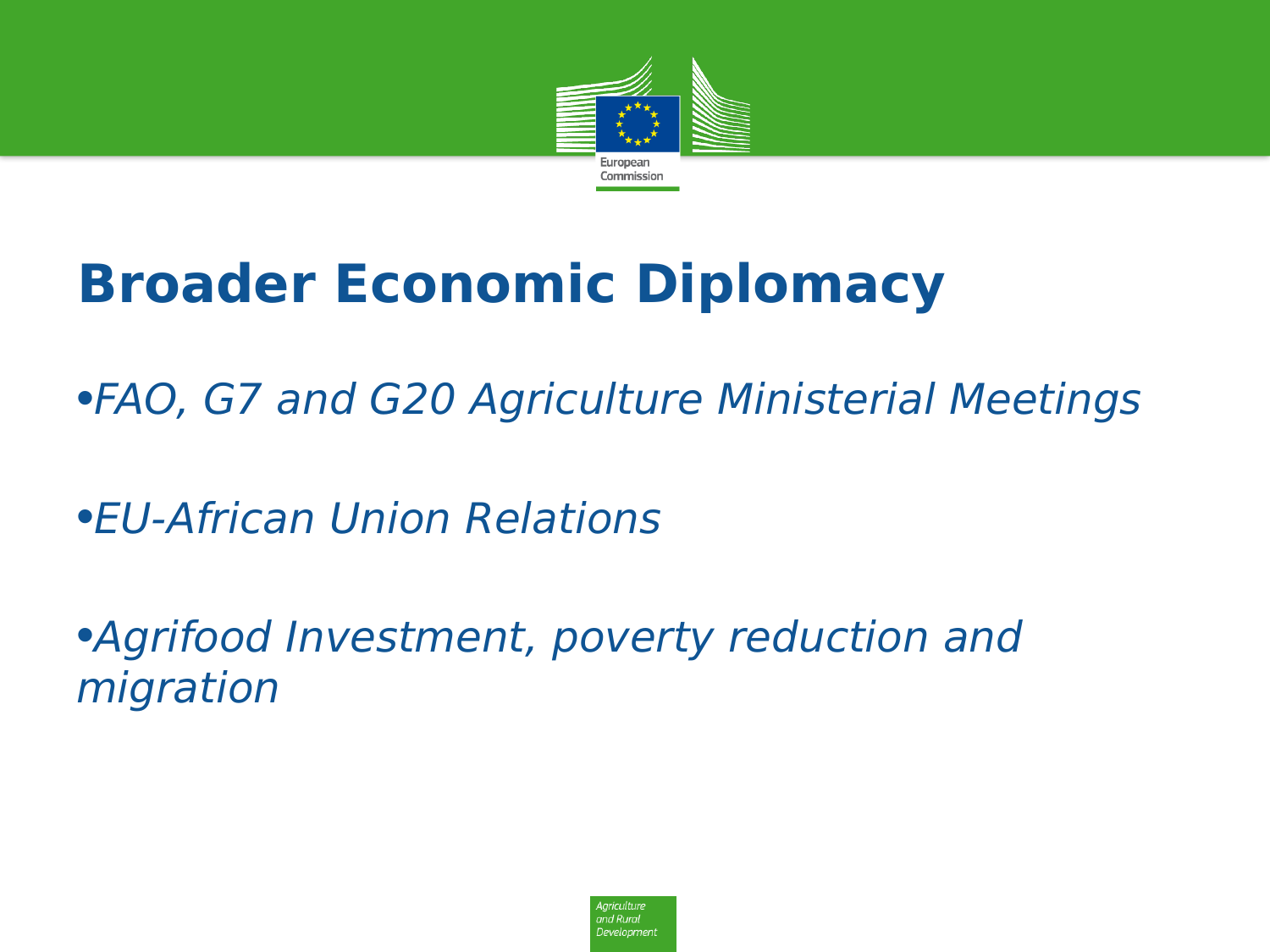

# Broader Economic Diplomacy
FAO, G7 and G20 Agriculture Ministerial Meetings

EU-African Union Relations

Agrifood Investment, poverty reduction and migration